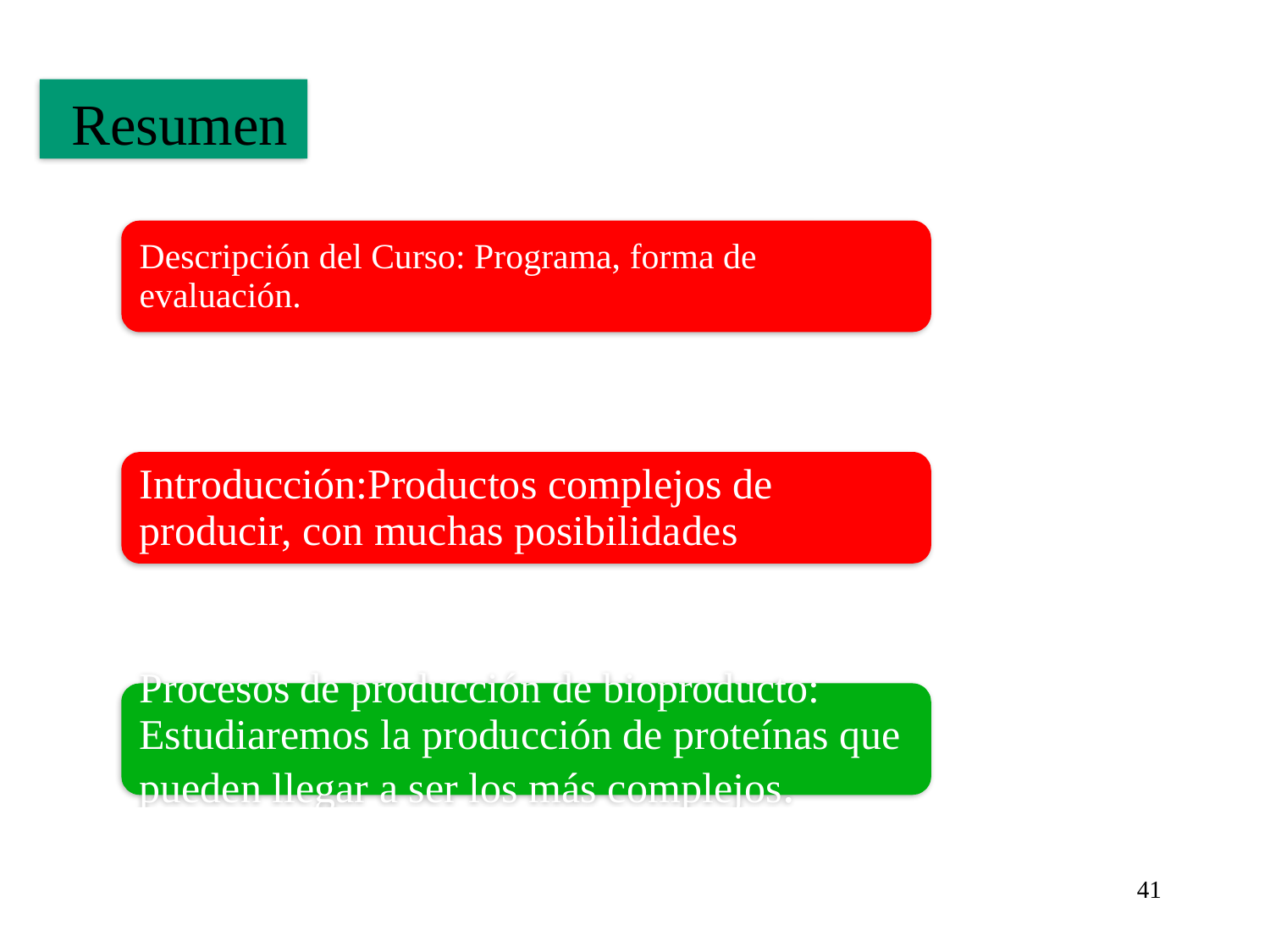

Resumen
Introducción:Productos complejos de producir, con muchas posibilidades
Procesos de producción de bioproducto: Estudiaremos la producción de proteínas que pueden llegar a ser los más complejos.
Descripción del Curso: Programa, forma de evaluación.
41